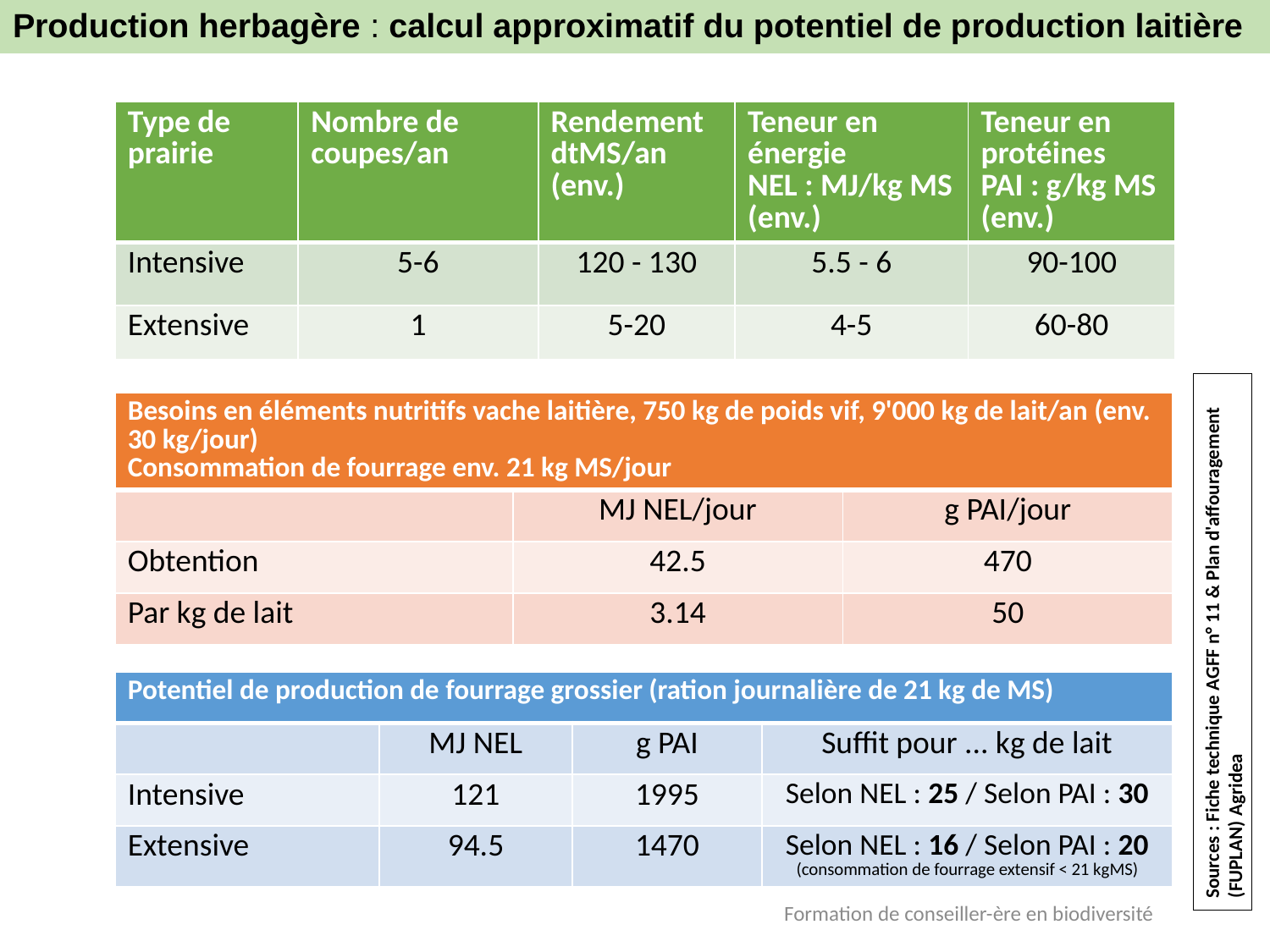

# Production herbagère : calcul approximatif du potentiel de production laitière
| Type de prairie | Nombre de coupes/an | Rendement dtMS/an (env.) | Teneur en énergie NEL : MJ/kg MS (env.) | Teneur en protéines PAI : g/kg MS (env.) |
| --- | --- | --- | --- | --- |
| Intensive | 5-6 | 120 - 130 | 5.5 - 6 | 90-100 |
| Extensive | 1 | 5-20 | 4-5 | 60-80 |
| Besoins en éléments nutritifs vache laitière, 750 kg de poids vif, 9'000 kg de lait/an (env. 30 kg/jour) Consommation de fourrage env. 21 kg MS/jour |  |  |
| --- | --- | --- |
|  | MJ NEL/jour | g PAI/jour |
| Obtention | 42.5 | 470 |
| Par kg de lait | 3.14 | 50 |
Sources : Fiche technique AGFF n° 11 & Plan d'affouragement (FUPLAN) Agridea
| Potentiel de production de fourrage grossier (ration journalière de 21 kg de MS) |  |  |  |
| --- | --- | --- | --- |
|  | MJ NEL | g PAI | Suffit pour ... kg de lait |
| Intensive | 121 | 1995 | Selon NEL : 25 / Selon PAI : 30 |
| Extensive | 94.5 | 1470 | Selon NEL : 16 / Selon PAI : 20 (consommation de fourrage extensif < 21 kgMS) |

Formation de conseiller-ère en biodiversité